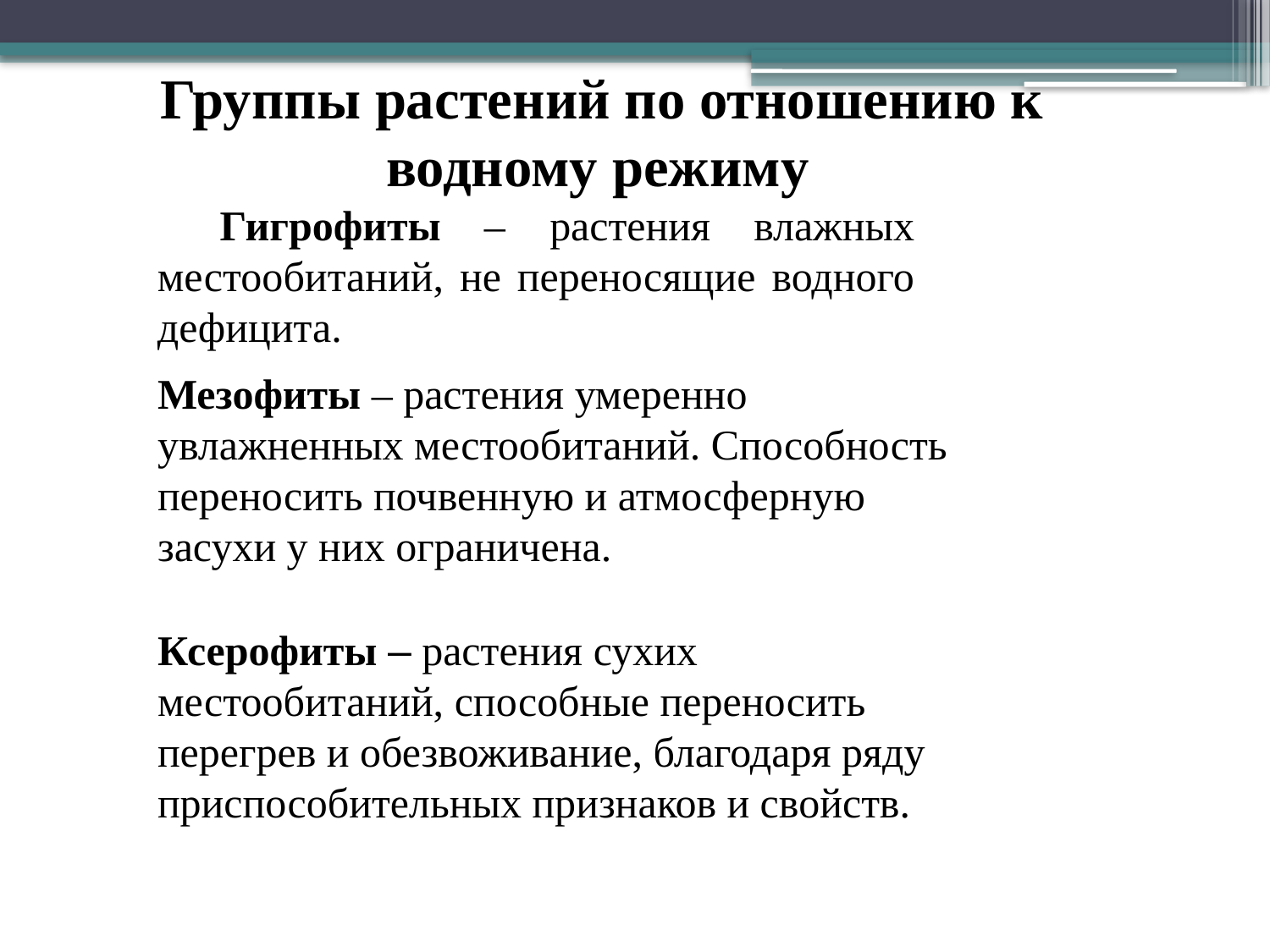

Группы растений по отношению к водному режиму
Гигрофиты – растения влажных местообитаний, не переносящие водного дефицита.
Мезофиты – растения умеренно увлажненных местообитаний. Способность переносить почвенную и атмосферную засухи у них ограничена.
Ксерофиты – растения сухих местообитаний, способные переносить перегрев и обезвоживание, благодаря ряду приспособительных признаков и свойств.